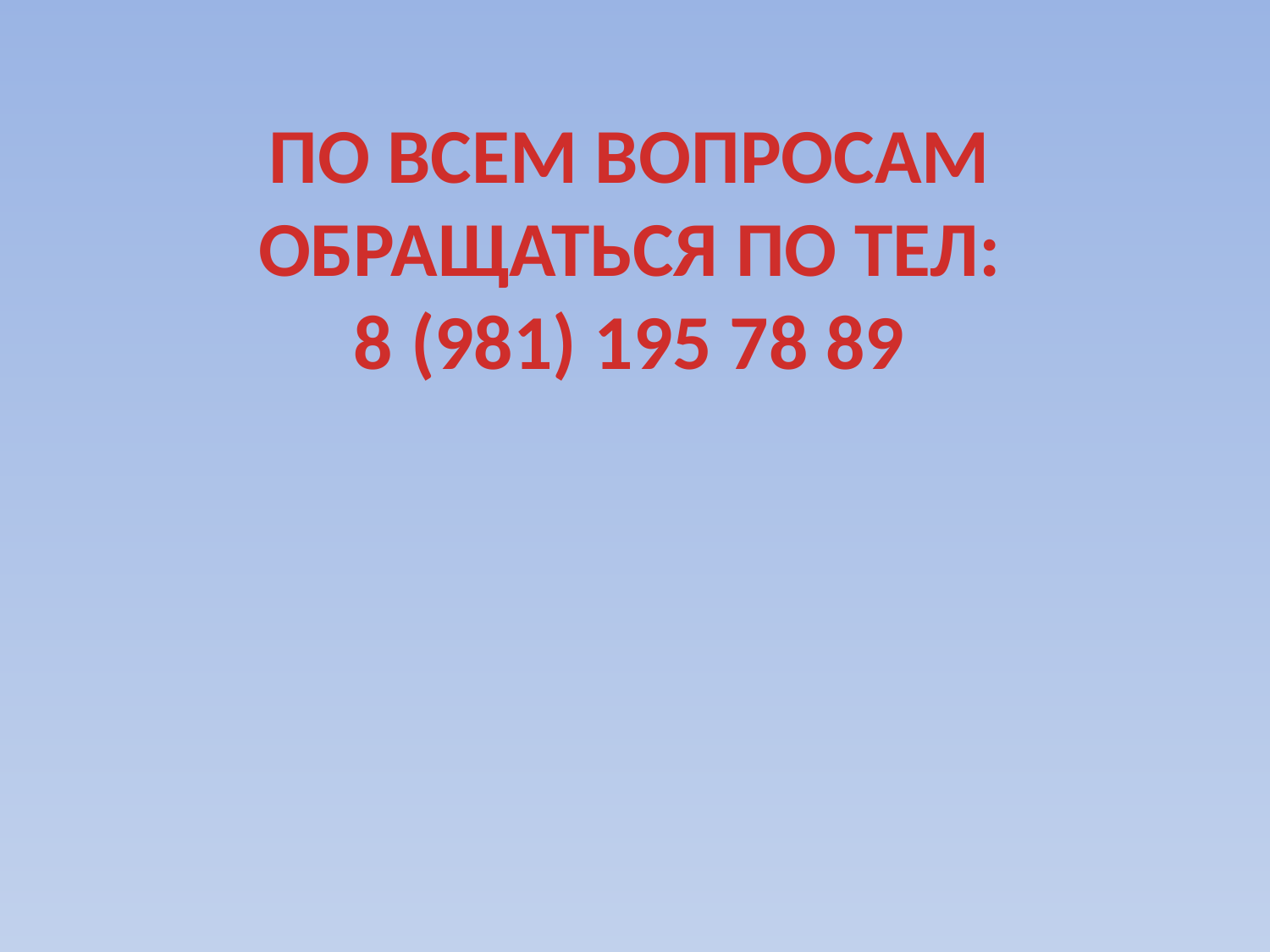

ПО ВСЕМ ВОПРОСАМ ОБРАЩАТЬСЯ ПО ТЕЛ:
8 (981) 195 78 89